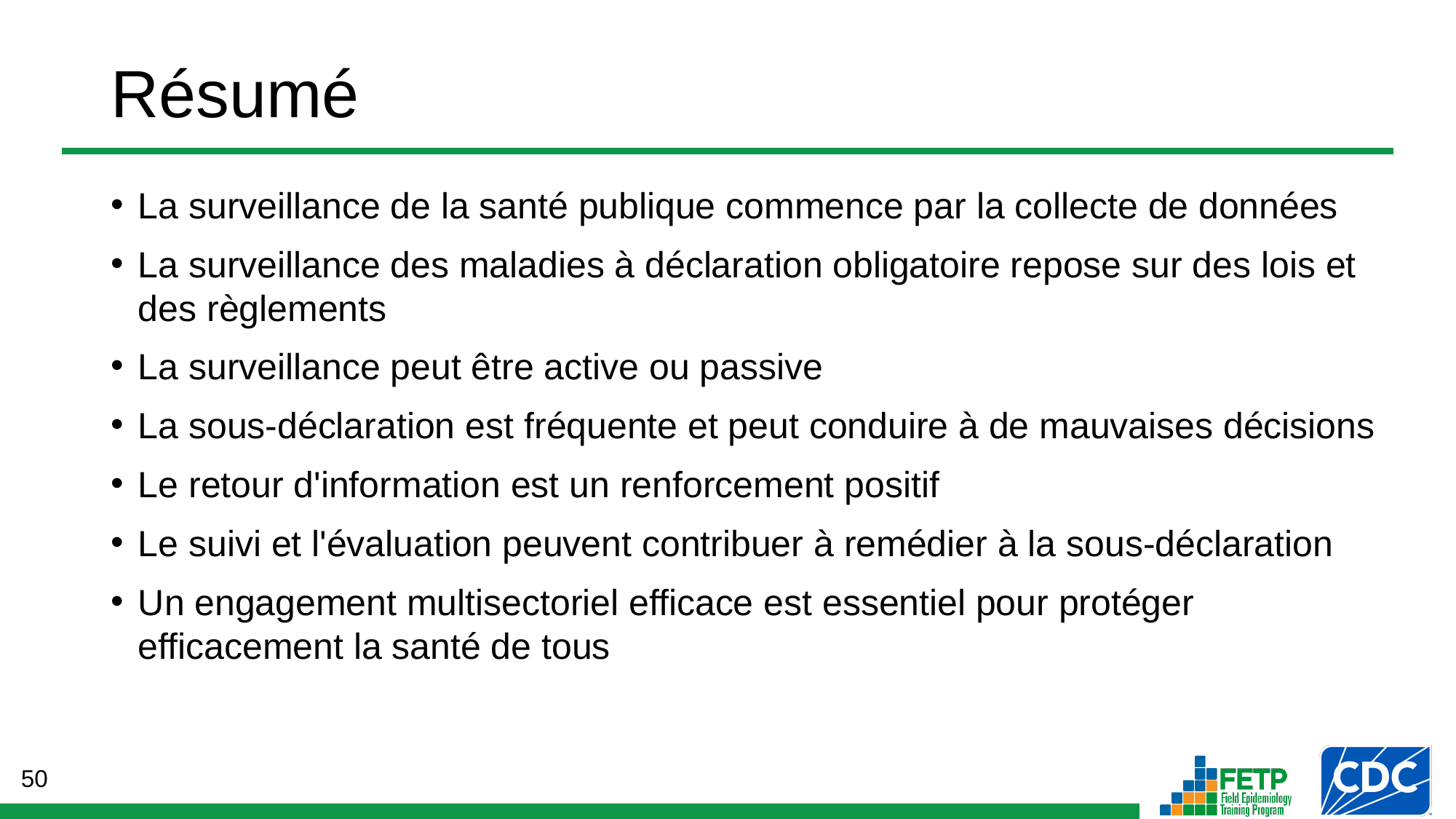

# Résumé
La surveillance de la santé publique commence par la collecte de données
La surveillance des maladies à déclaration obligatoire repose sur des lois et des règlements
La surveillance peut être active ou passive
La sous-déclaration est fréquente et peut conduire à de mauvaises décisions
Le retour d'information est un renforcement positif
Le suivi et l'évaluation peuvent contribuer à remédier à la sous-déclaration
Un engagement multisectoriel efficace est essentiel pour protéger efficacement la santé de tous